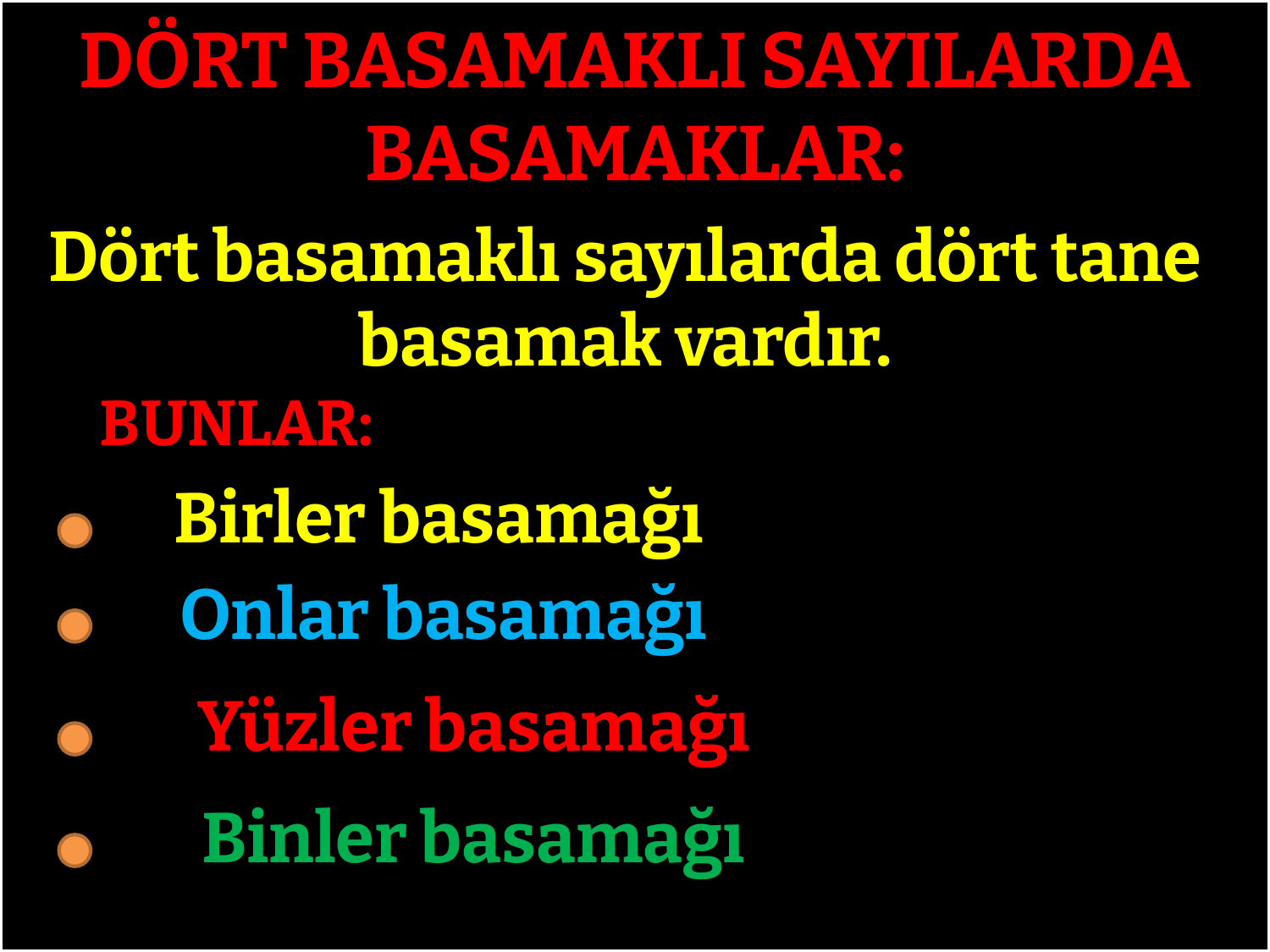

DÖRT BASAMAKLI SAYILARDA BASAMAKLAR:
Dört basamaklı sayılarda dört tane basamak vardır.
#
BUNLAR:
Birler basamağı

Onlar basamağı

Yüzler basamağı

Binler basamağı